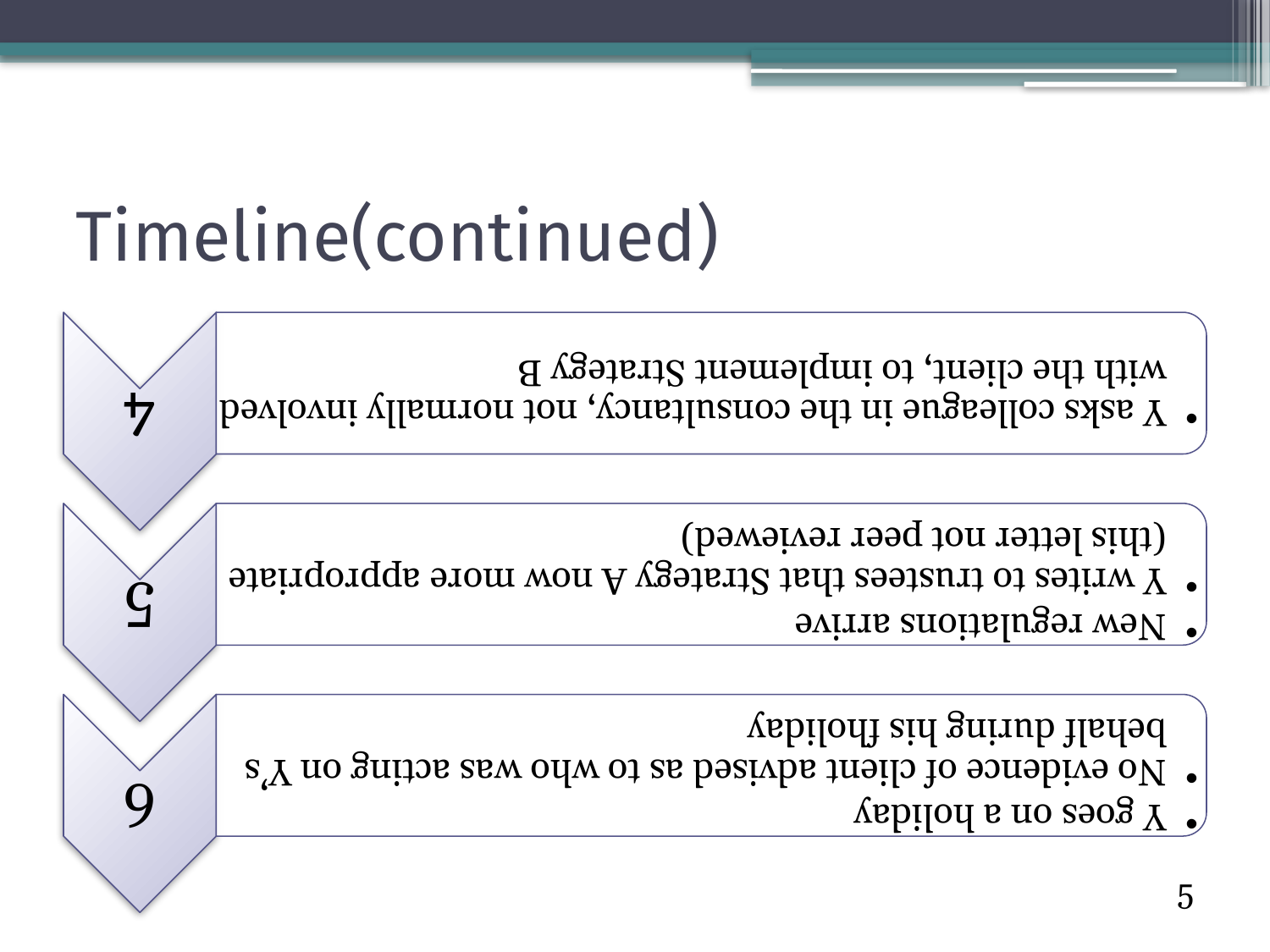

# Timeline(continued)
4
Y asks colleague in the consultancy, not normally involved with the client, to implement Strategy B
5
New regulations arrive
Y writes to trustees that Strategy A now more appropriate (this letter not peer reviewed)
6
Y goes on a holiday
No evidence of client advised as to who was acting on Y’s behalf during his fholiday
5